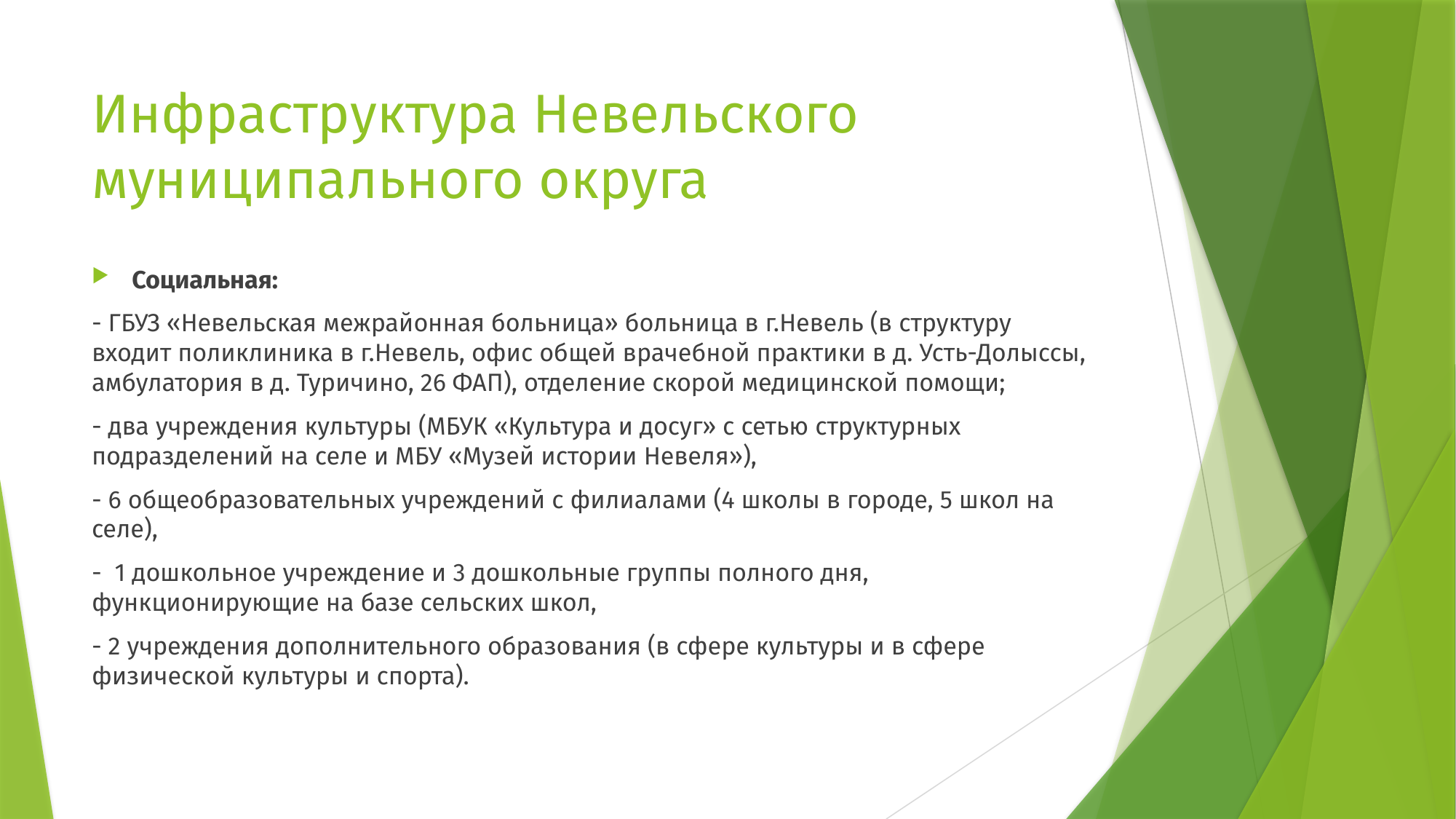

# Инфраструктура Невельского муниципального округа
Социальная:
- ГБУЗ «Невельская межрайонная больница» больница в г.Невель (в структуру входит поликлиника в г.Невель, офис общей врачебной практики в д. Усть-Долыссы, амбулатория в д. Туричино, 26 ФАП), отделение скорой медицинской помощи;
- два учреждения культуры (МБУК «Культура и досуг» с сетью структурных подразделений на селе и МБУ «Музей истории Невеля»),
- 6 общеобразовательных учреждений с филиалами (4 школы в городе, 5 школ на селе),
-  1 дошкольное учреждение и 3 дошкольные группы полного дня, функционирующие на базе сельских школ,
- 2 учреждения дополнительного образования (в сфере культуры и в сфере физической культуры и спорта).